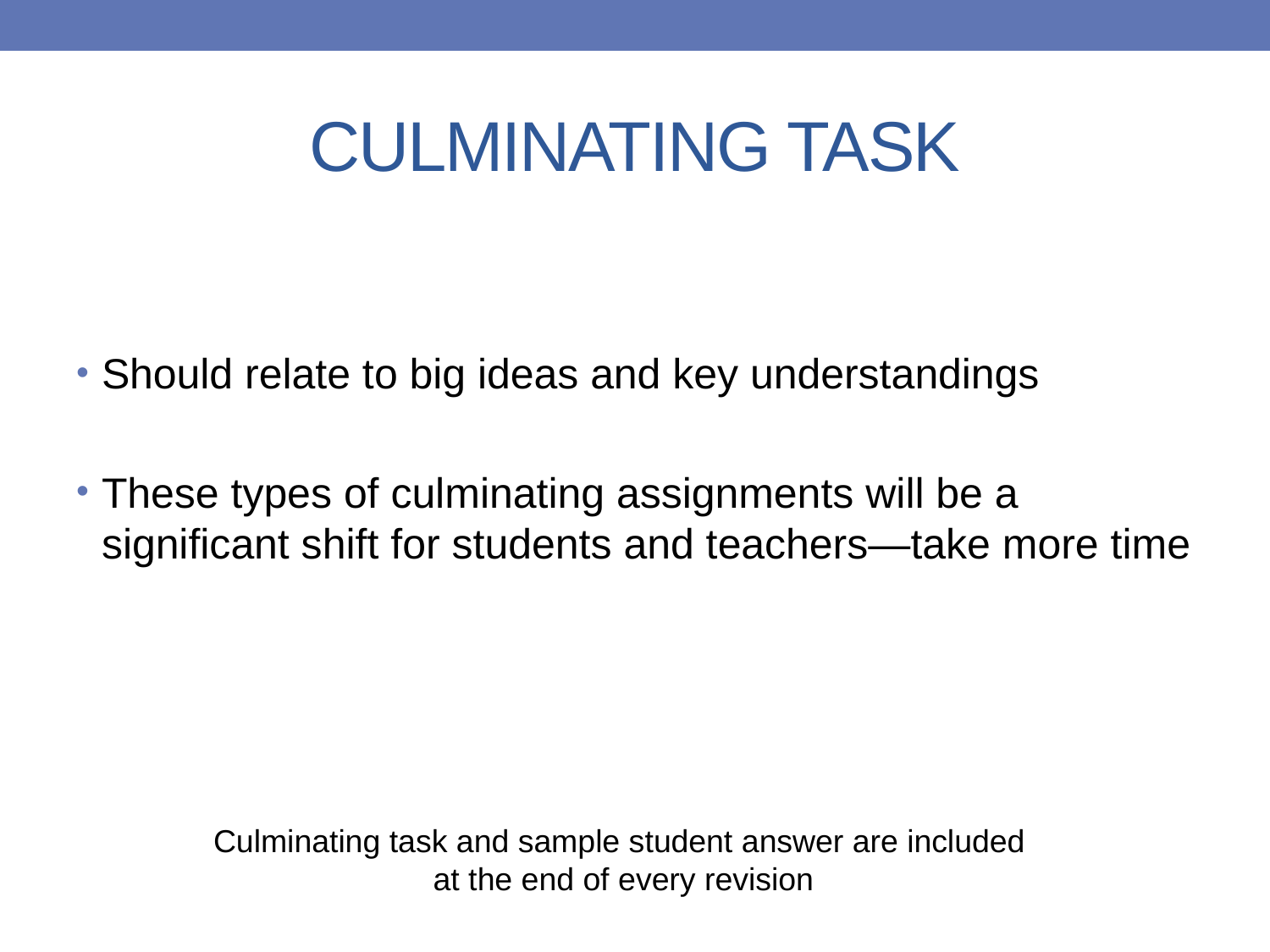

# CULMINATING TASK

Should relate to big ideas and key understandings

These types of culminating assignments will be a significant shift for students and teachers—take more time

Culminating task and sample student answer are included
 at the end of every revision